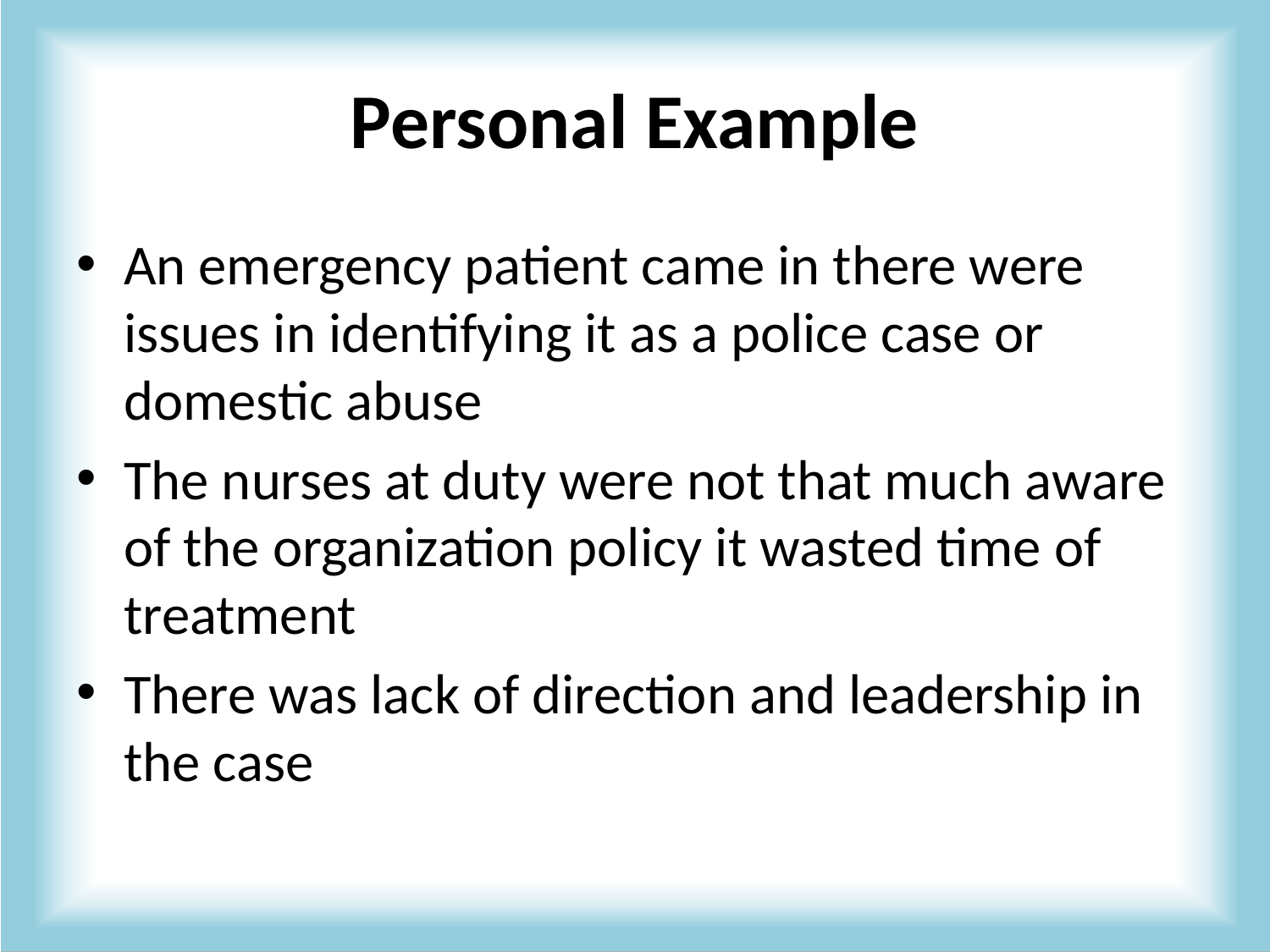

# Personal Example
An emergency patient came in there were issues in identifying it as a police case or domestic abuse
The nurses at duty were not that much aware of the organization policy it wasted time of treatment
There was lack of direction and leadership in the case